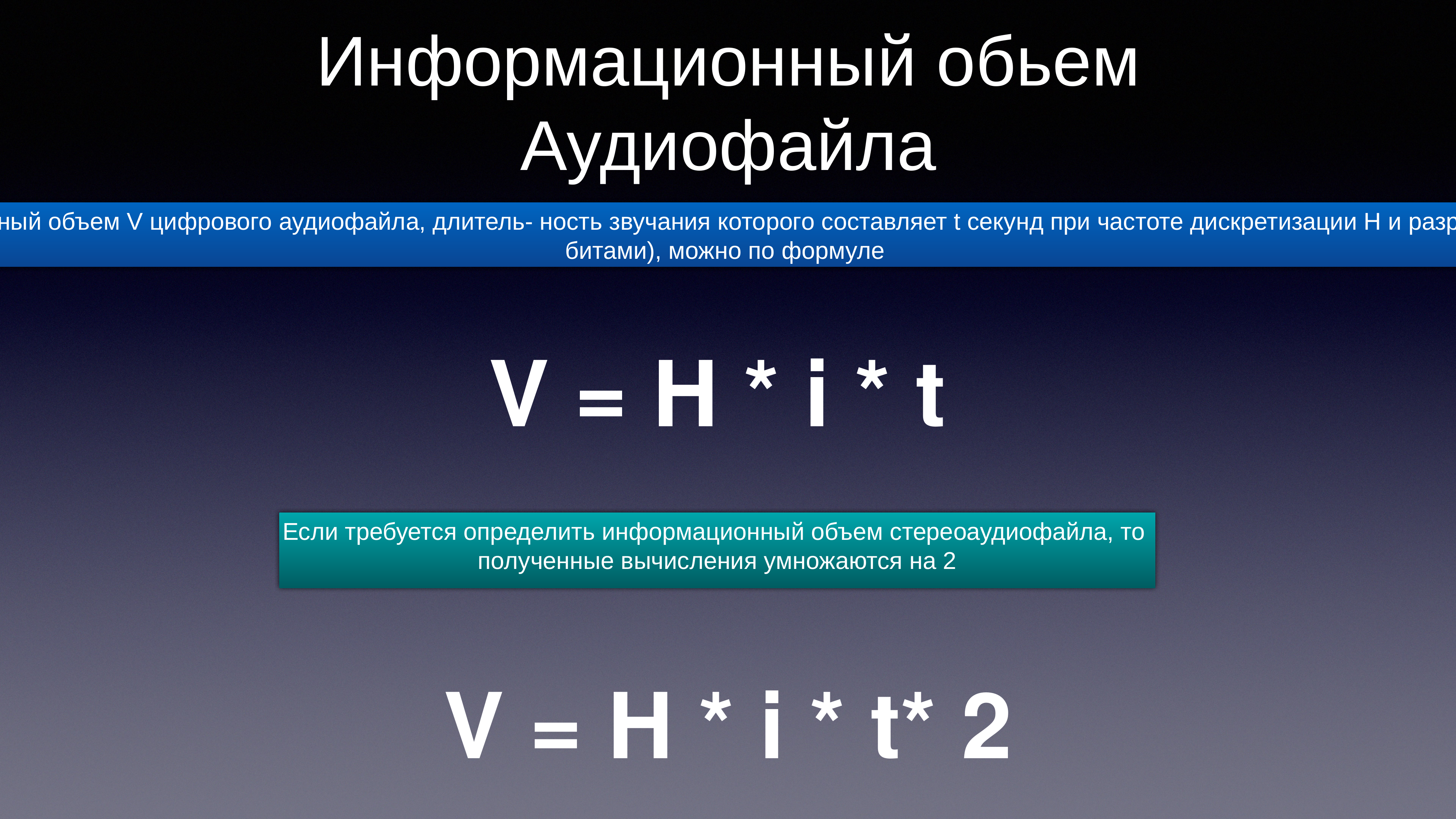

# Информационный обьем Аудиофайла
Определить информационный объем V цифрового аудиофайла, длитель- ность звучания которого составляет t секунд при частоте дискретизации H и разрешении i битов (квантуют i битами), можно по формуле
V = H * i * t
Если требуется определить информационный объем стереоаудиофайла, то
полученные вычисления умножаются на 2
V = H * i * t* 2